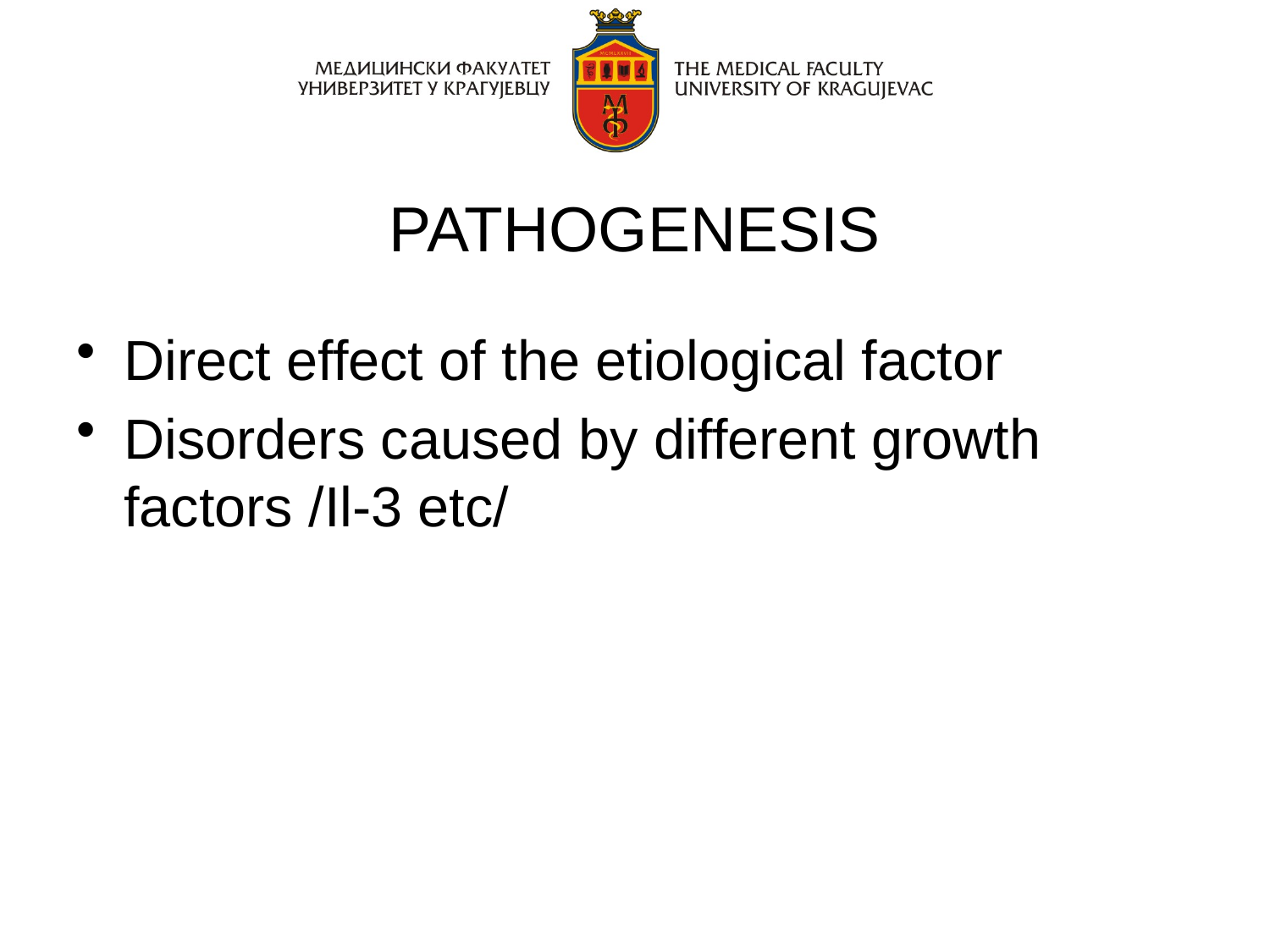

# PATHOGENESIS
Direct effect of the etiological factor
Disorders caused by different growth factors /Il-3 etc/